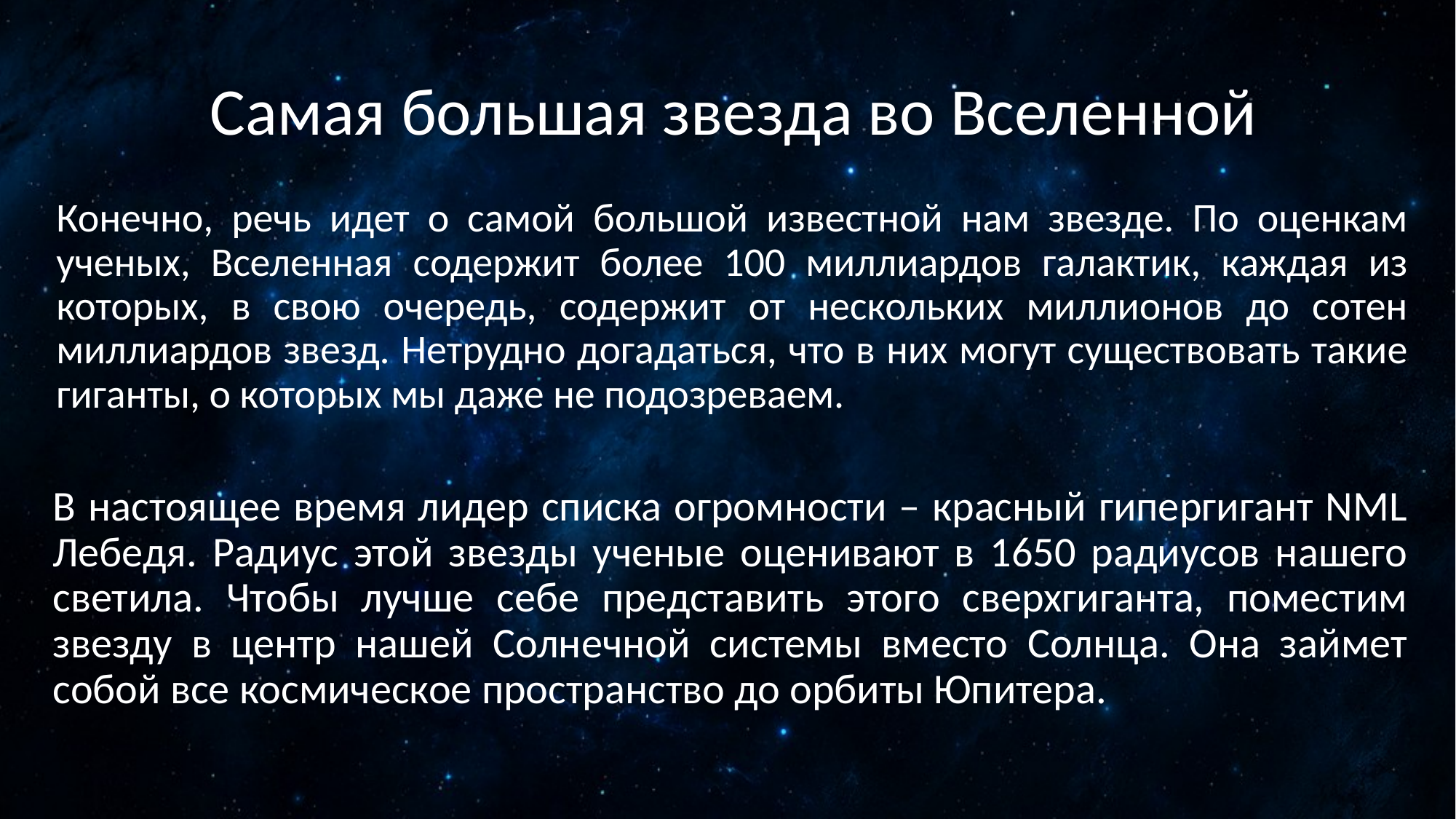

Самая большая звезда во Вселенной
Конечно, речь идет о самой большой известной нам звезде. По оценкам ученых, Вселенная содержит более 100 миллиардов галактик, каждая из которых, в свою очередь, содержит от нескольких миллионов до сотен миллиардов звезд. Нетрудно догадаться, что в них могут существовать такие гиганты, о которых мы даже не подозреваем.
В настоящее время лидер списка огромности – красный гипергигант NML Лебедя. Радиус этой звезды ученые оценивают в 1650 радиусов нашего светила. Чтобы лучше себе представить этого сверхгиганта, поместим звезду в центр нашей Солнечной системы вместо Солнца. Она займет собой все космическое пространство до орбиты Юпитера.